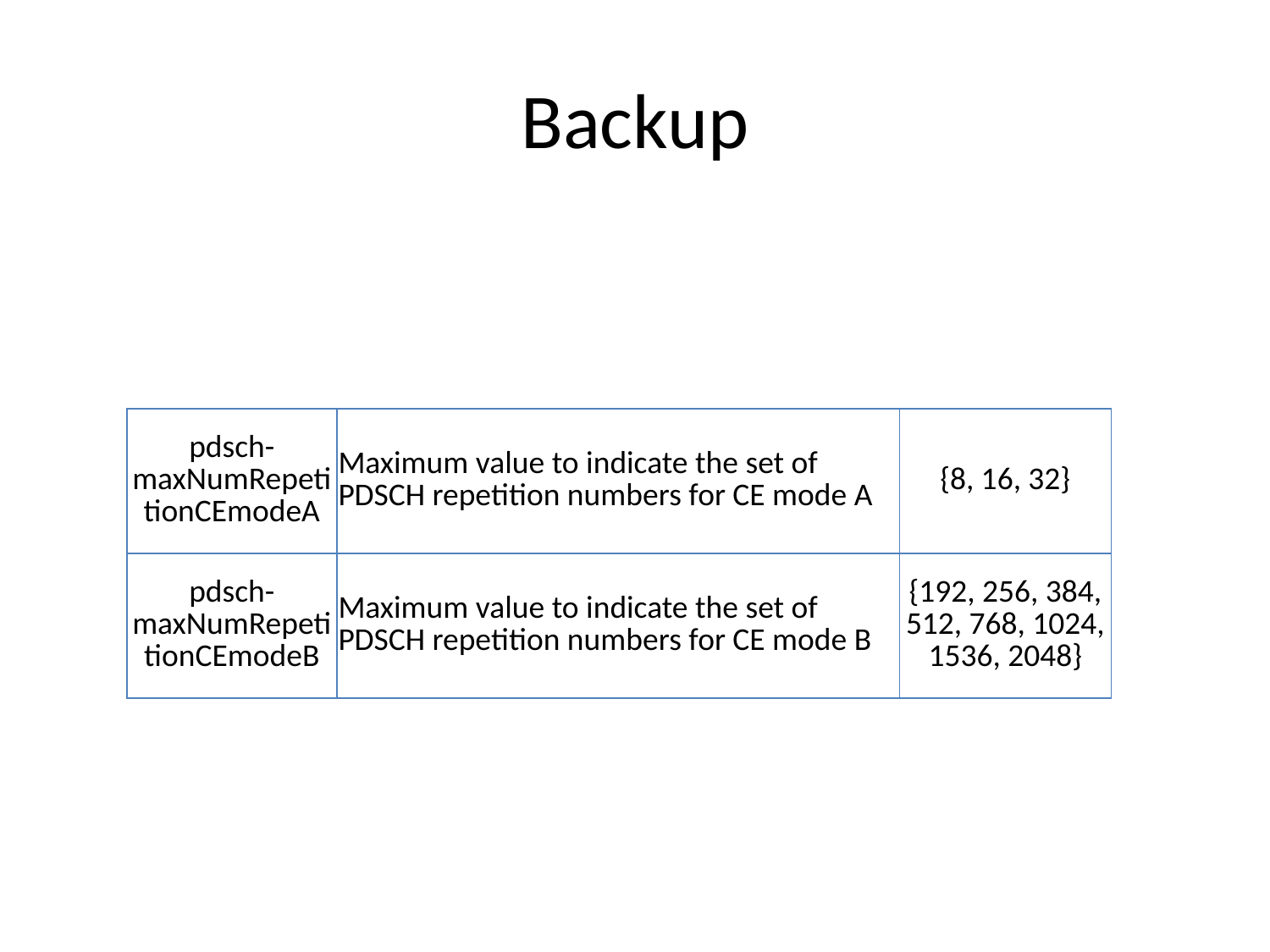

# Backup
| pdsch-maxNumRepetitionCEmodeA | Maximum value to indicate the set of PDSCH repetition numbers for CE mode A | {8, 16, 32} |
| --- | --- | --- |
| pdsch-maxNumRepetitionCEmodeB | Maximum value to indicate the set of PDSCH repetition numbers for CE mode B | {192, 256, 384, 512, 768, 1024, 1536, 2048} |